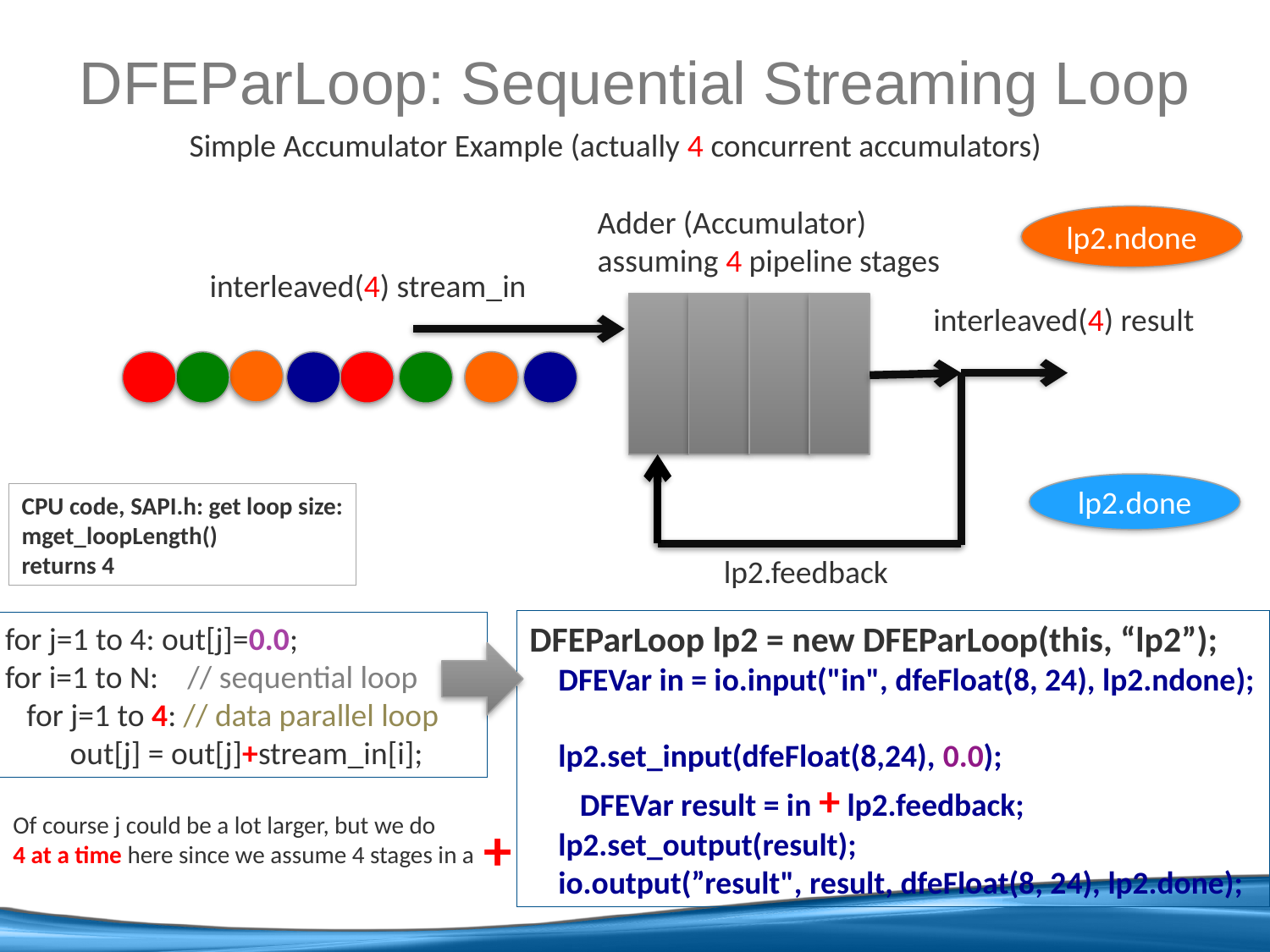

# DFEParLoop: Sequential Streaming Loop
Simple Accumulator Example (actually 4 concurrent accumulators)
Adder (Accumulator)
assuming 4 pipeline stages
lp2.ndone
interleaved(4) stream_in

interleaved(4) result

lp2.done
CPU code, SAPI.h: get loop size:
mget_loopLength()
returns 4
lp2.feedback
DFEParLoop lp2 = new DFEParLoop(this, “lp2”);
    DFEVar in = io.input("in", dfeFloat(8, 24), lp2.ndone);
    lp2.set_input(dfeFloat(8,24), 0.0);
       DFEVar result = in + lp2.feedback;
    lp2.set_output(result);
    io.output(”result", result, dfeFloat(8, 24), lp2.done);
for j=1 to 4: out[j]=0.0;
for i=1 to N:    // sequential loop
   for j=1 to 4: // data parallel loop
         out[j] = out[j]+stream_in[i];

Of course j could be a lot larger, but we do
4 at a time here since we assume 4 stages in a
+